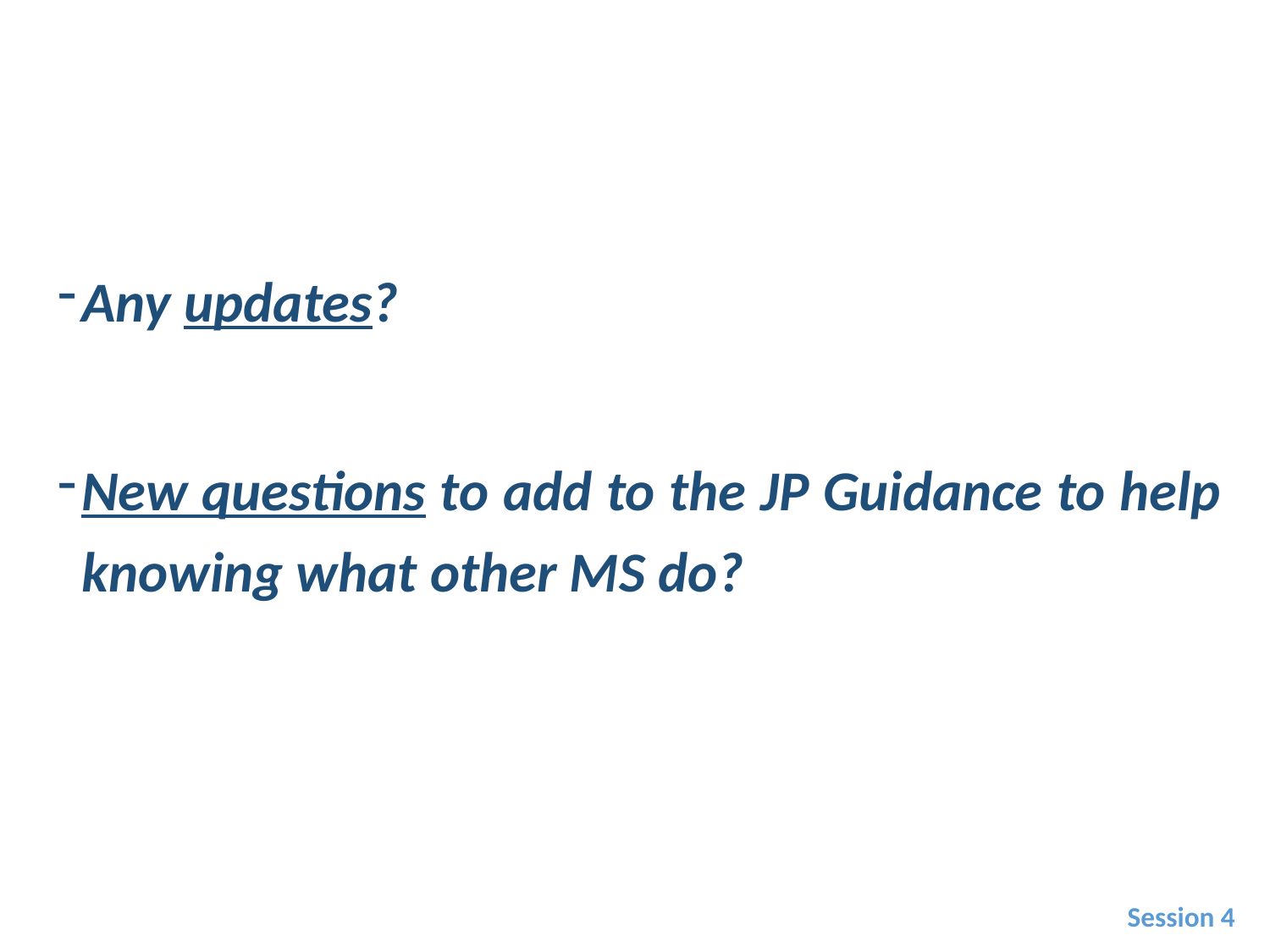

Any updates?

New questions to add to the JP Guidance to help knowing what other MS do?

Session 4